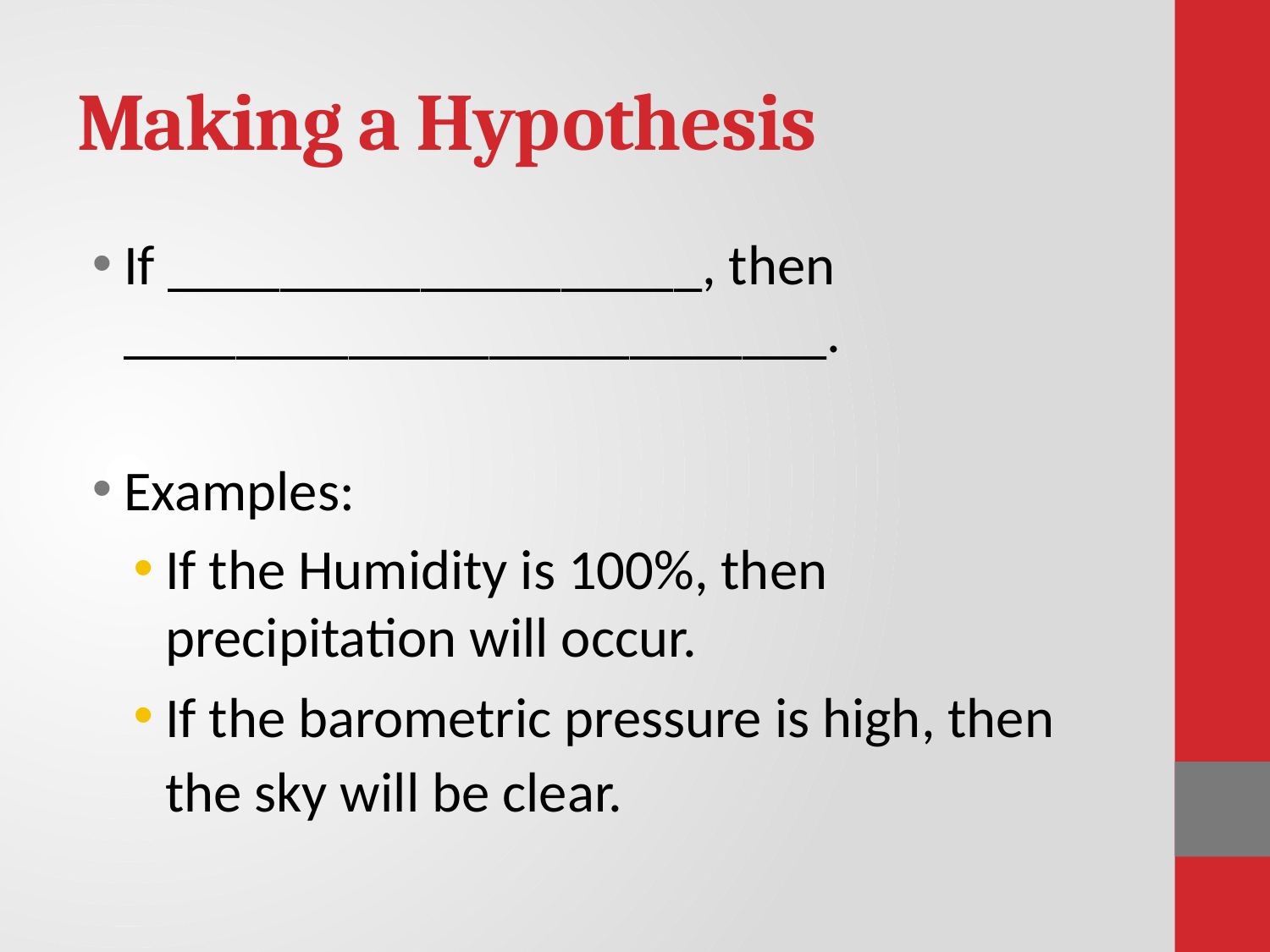

# Making a Hypothesis
If ___________________, then _________________________.

Examples:
If the Humidity is 100%, then precipitation will occur.
If the barometric pressure is high, then the sky will be clear.